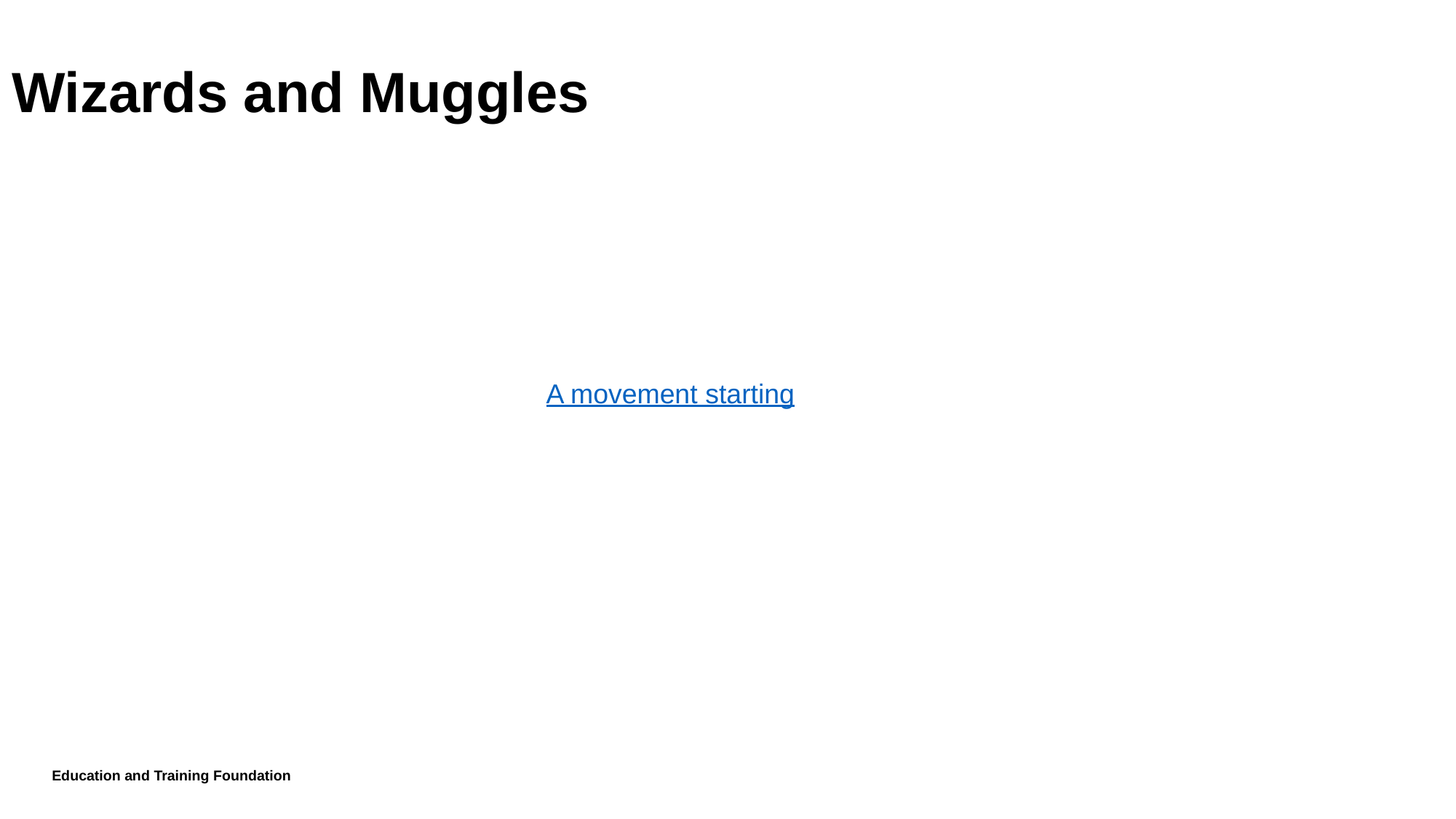

# Wizards and Muggles
A movement starting
Education and Training Foundation